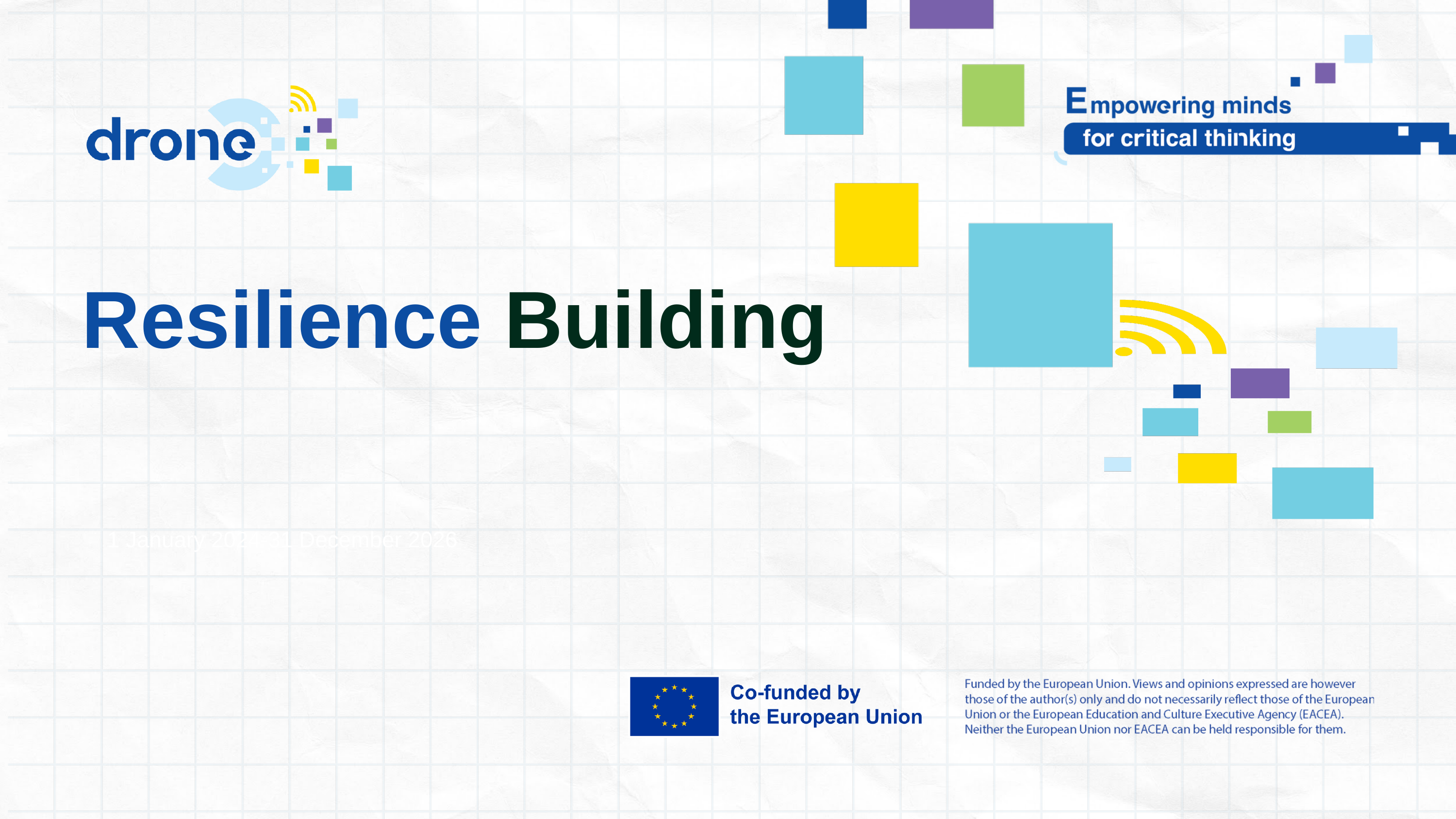

Resilience Building
1 January 2024-31 December 2026